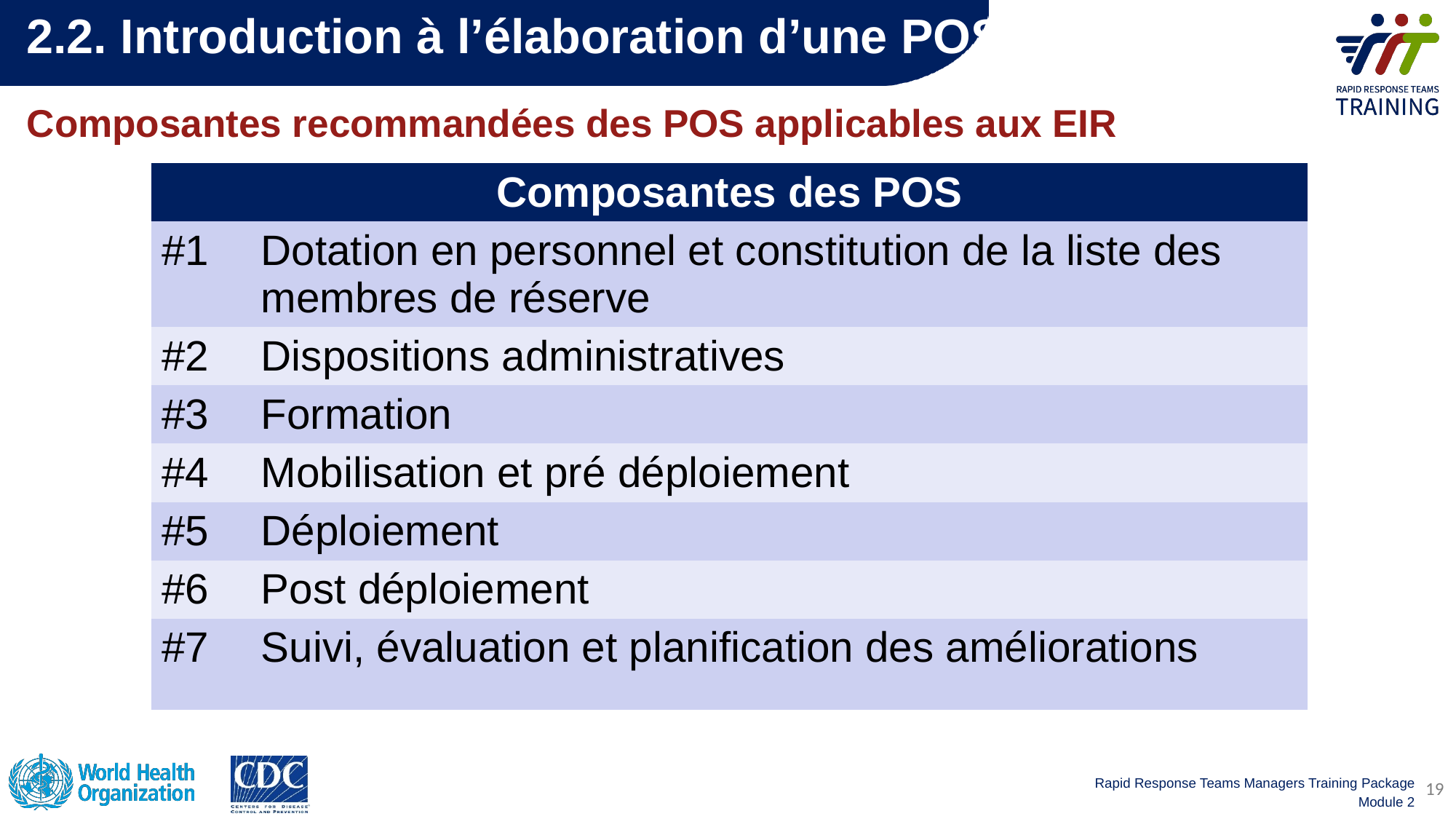

2.2. Introduction à l’élaboration dʼune POS
# Composantes recommandées des POS applicables aux EIR
| Composantes des POS | Composante des POS |
| --- | --- |
| #1 | Dotation en personnel et constitution de la liste des membres de réserve |
| #2 | Dispositions administratives |
| #3 | Formation |
| #4 | Mobilisation et pré déploiement |
| #5 | Déploiement |
| #6 | Post déploiement |
| #7 | Suivi, évaluation et planification des améliorations |
19